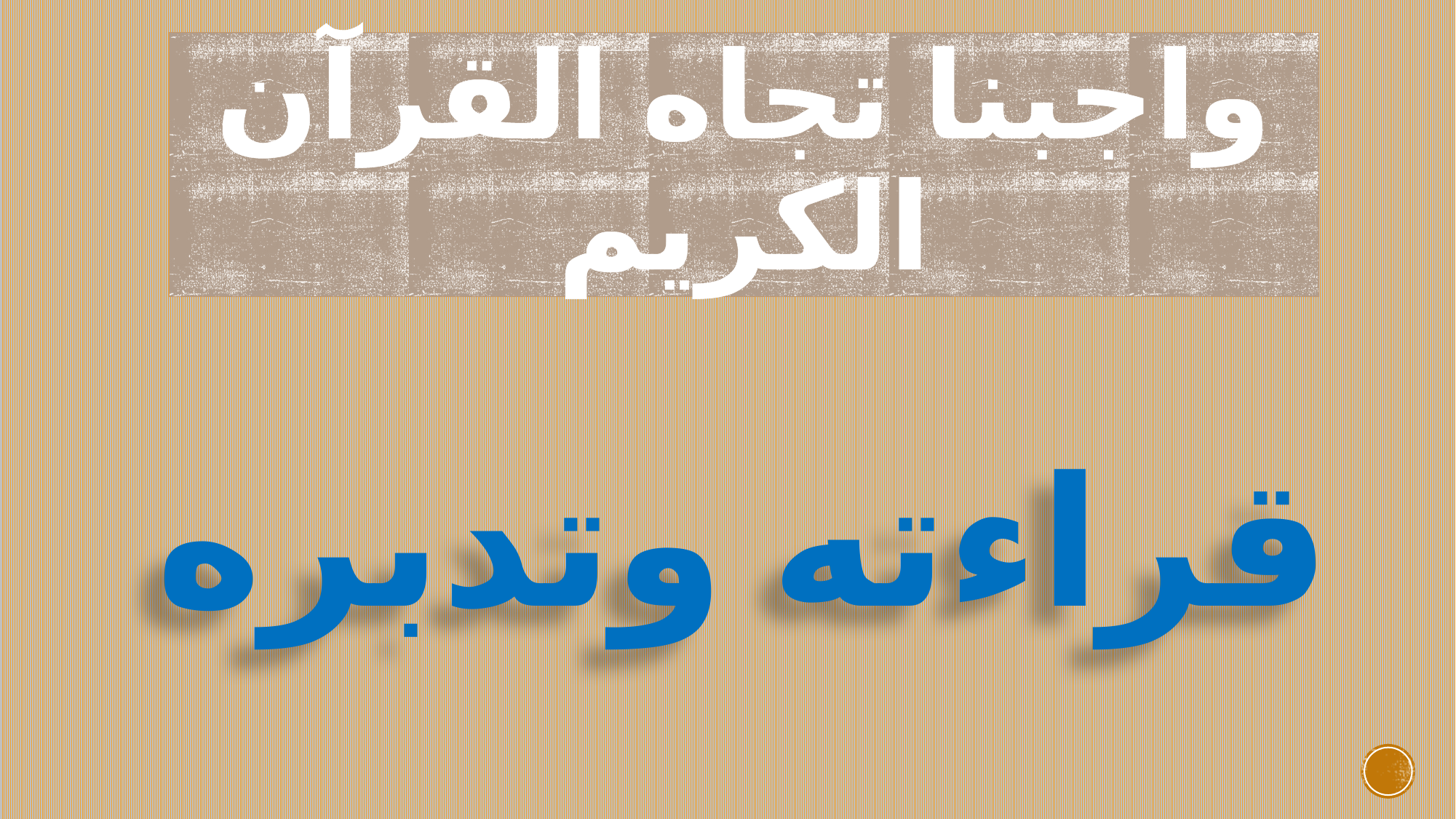

# واجبنا تجاه القرآن الكريم

قراءته وتدبره